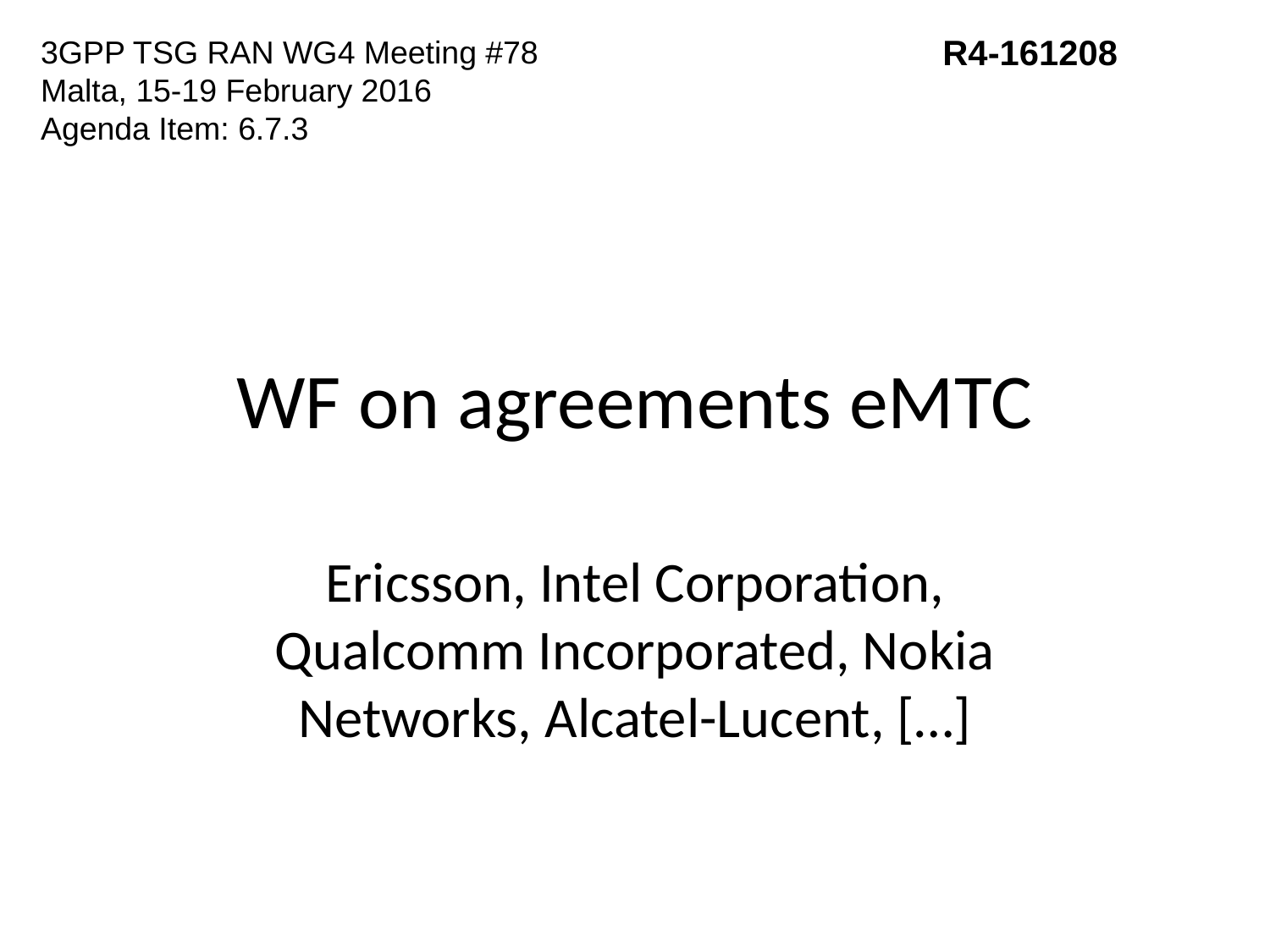

R4-161208
3GPP TSG RAN WG4 Meeting #78
Malta, 15-19 February 2016
Agenda Item: 6.7.3

# WF on agreements eMTC
Ericsson, Intel Corporation, Qualcomm Incorporated, Nokia Networks, Alcatel-Lucent, […]